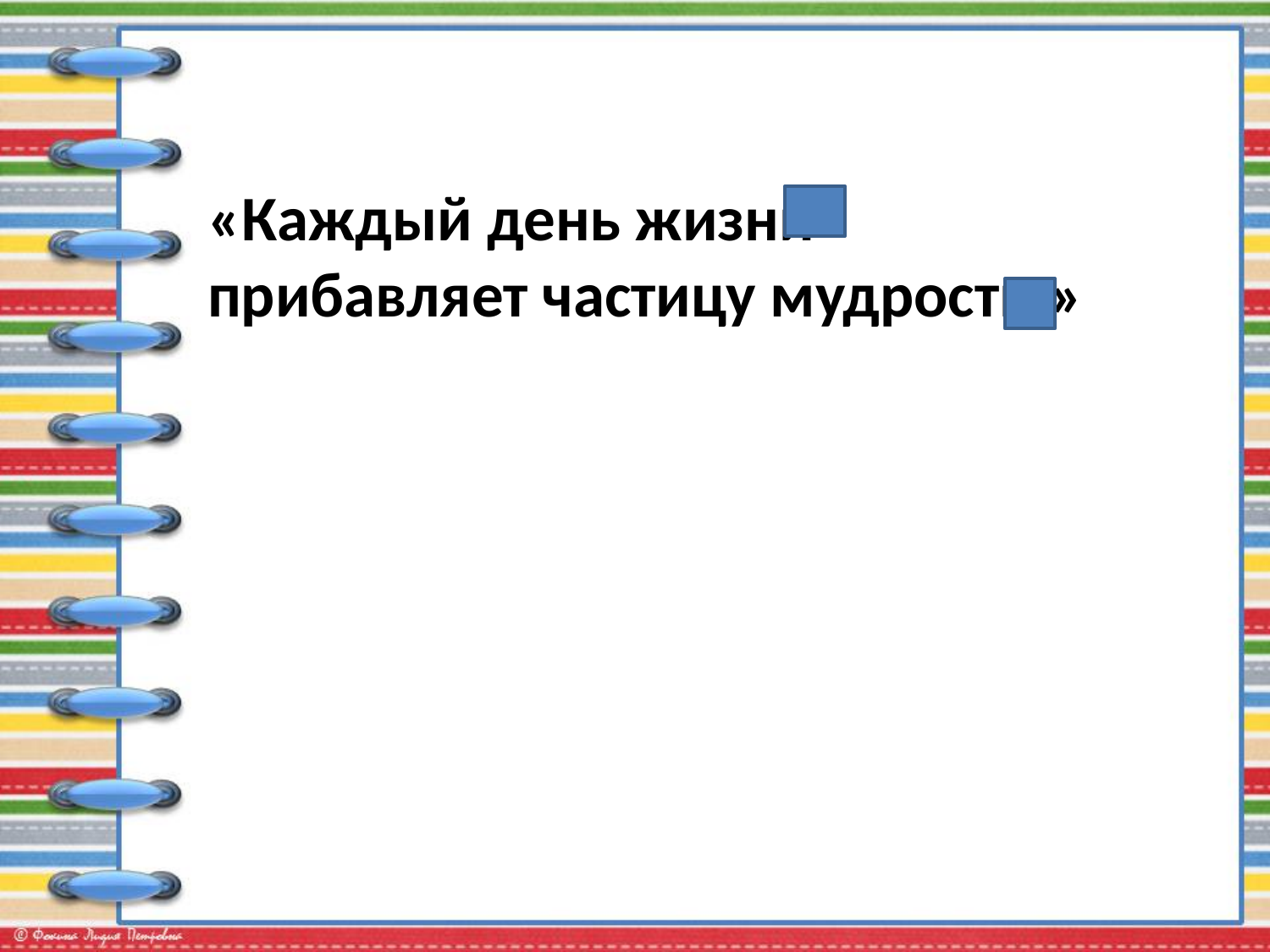

# «Каждый день жизни прибавляет частицу мудрости »